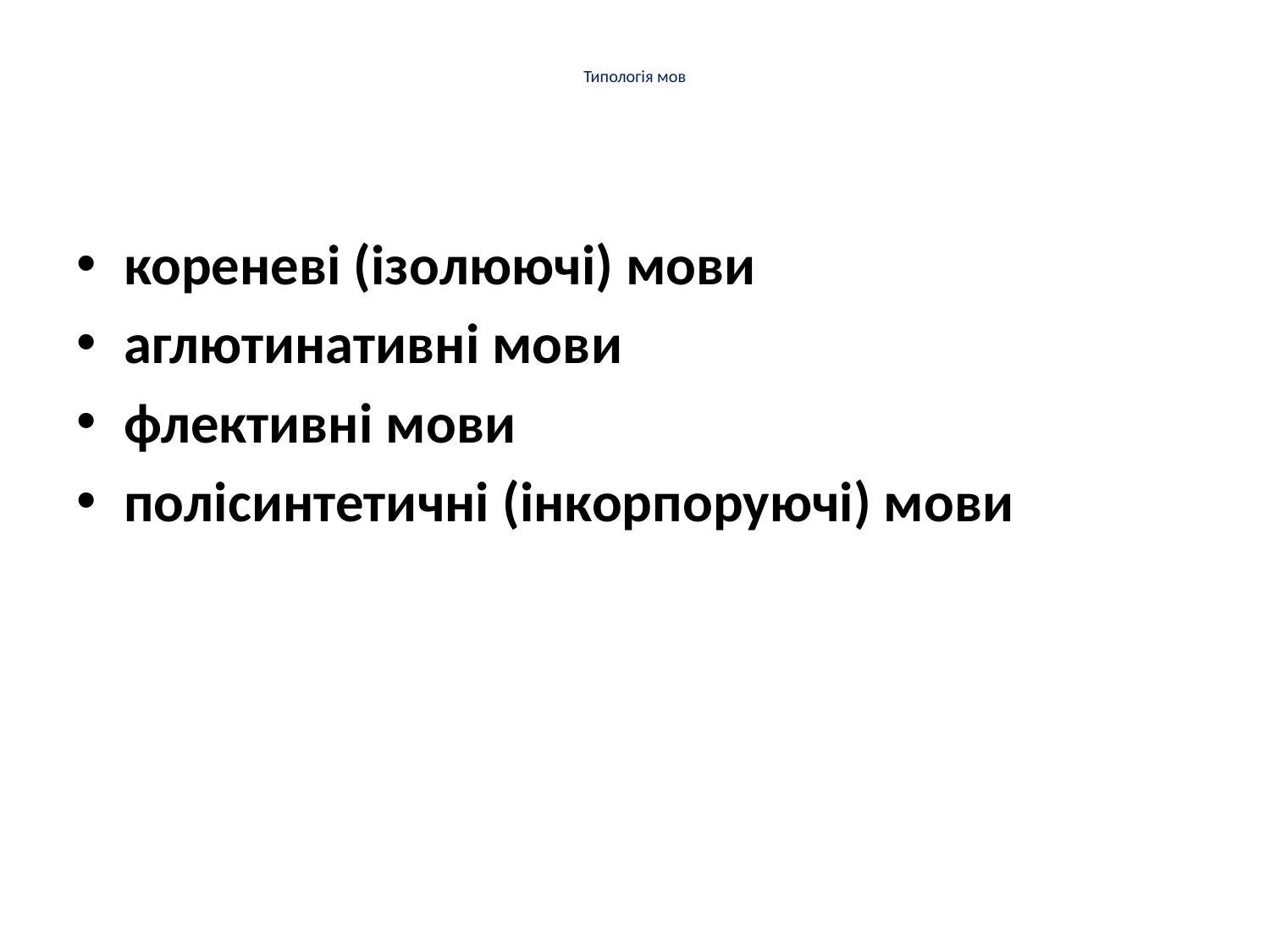

# Типологія мов
кореневі (ізолюючі) мови
аглютинативні мови
флективні мови
полісинтетичні (інкорпоруючі) мови